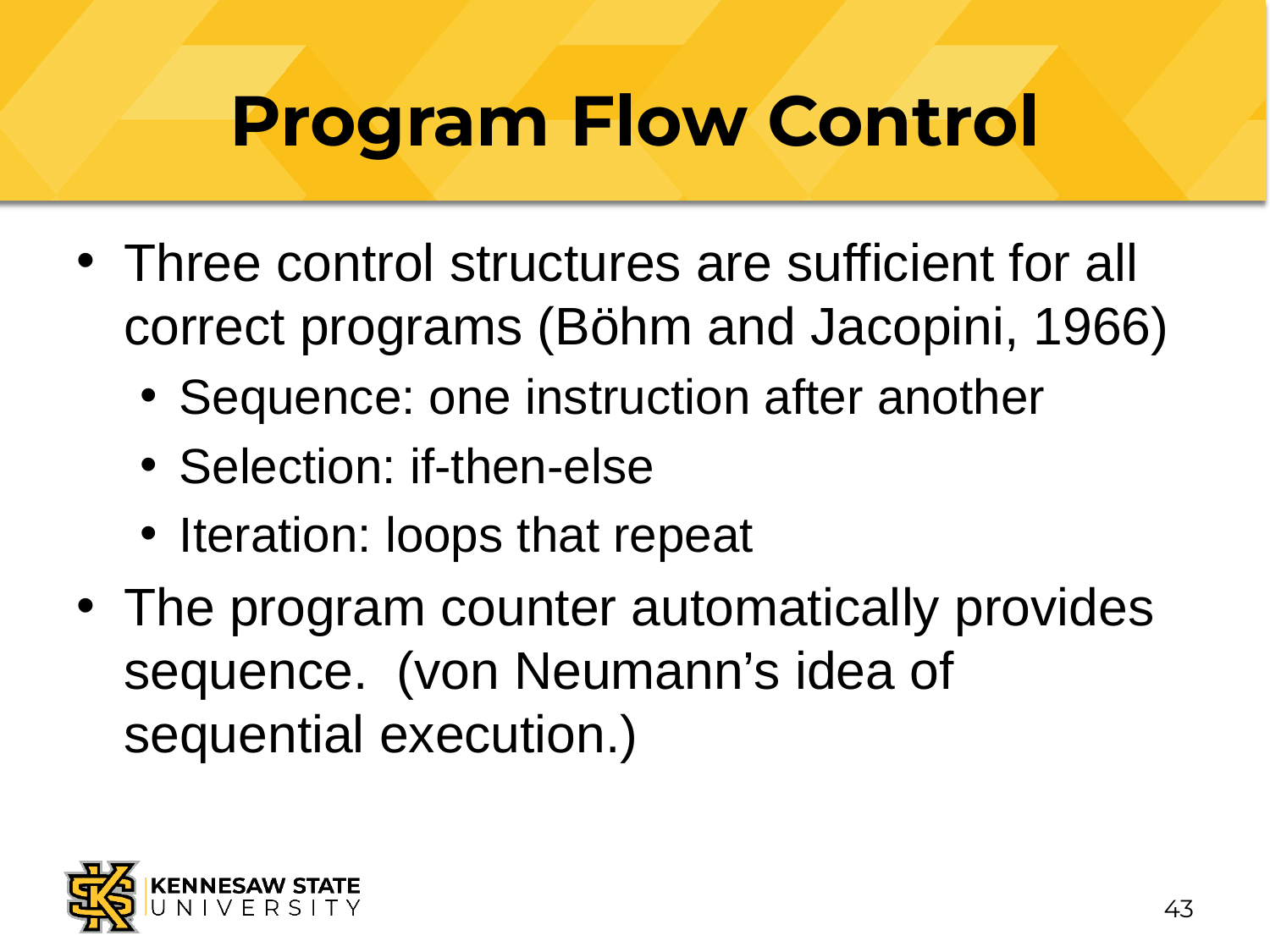

# Program Flow Control
Three control structures are sufficient for all correct programs (Böhm and Jacopini, 1966)
Sequence: one instruction after another
Selection: if-then-else
Iteration: loops that repeat
The program counter automatically provides sequence.  (von Neumann’s idea of sequential execution.)
43